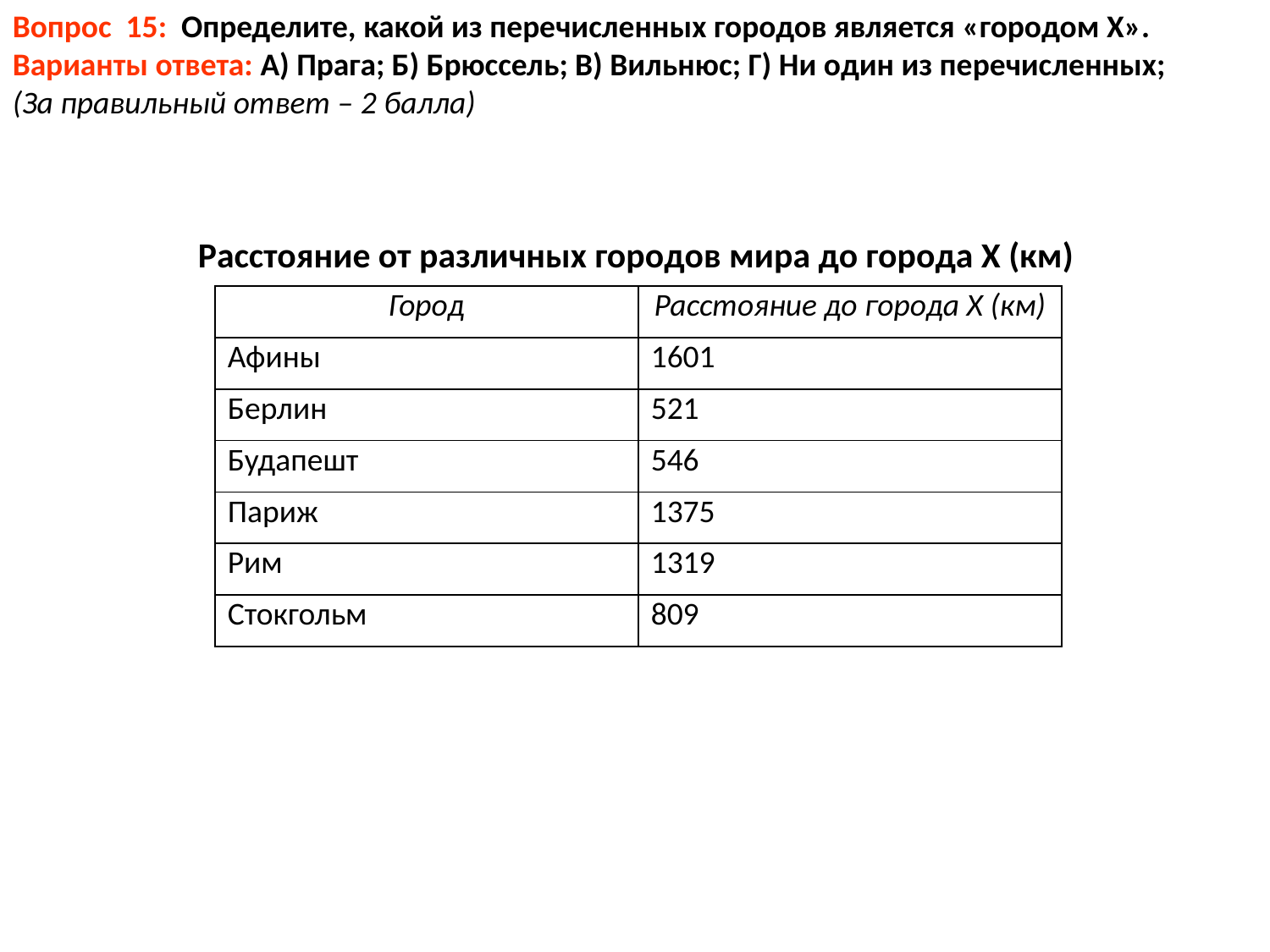

Вопрос  15:  Определите, какой из перечисленных городов является «городом Х».
Варианты ответа: А) Прага; Б) Брюссель; В) Вильнюс; Г) Ни один из перечисленных;
(За правильный ответ – 2 балла)
Расстояние от различных городов мира до города Х (км)
| Город | Расстояние до города Х (км) |
| --- | --- |
| Афины | 1601 |
| Берлин | 521 |
| Будапешт | 546 |
| Париж | 1375 |
| Рим | 1319 |
| Стокгольм | 809 |